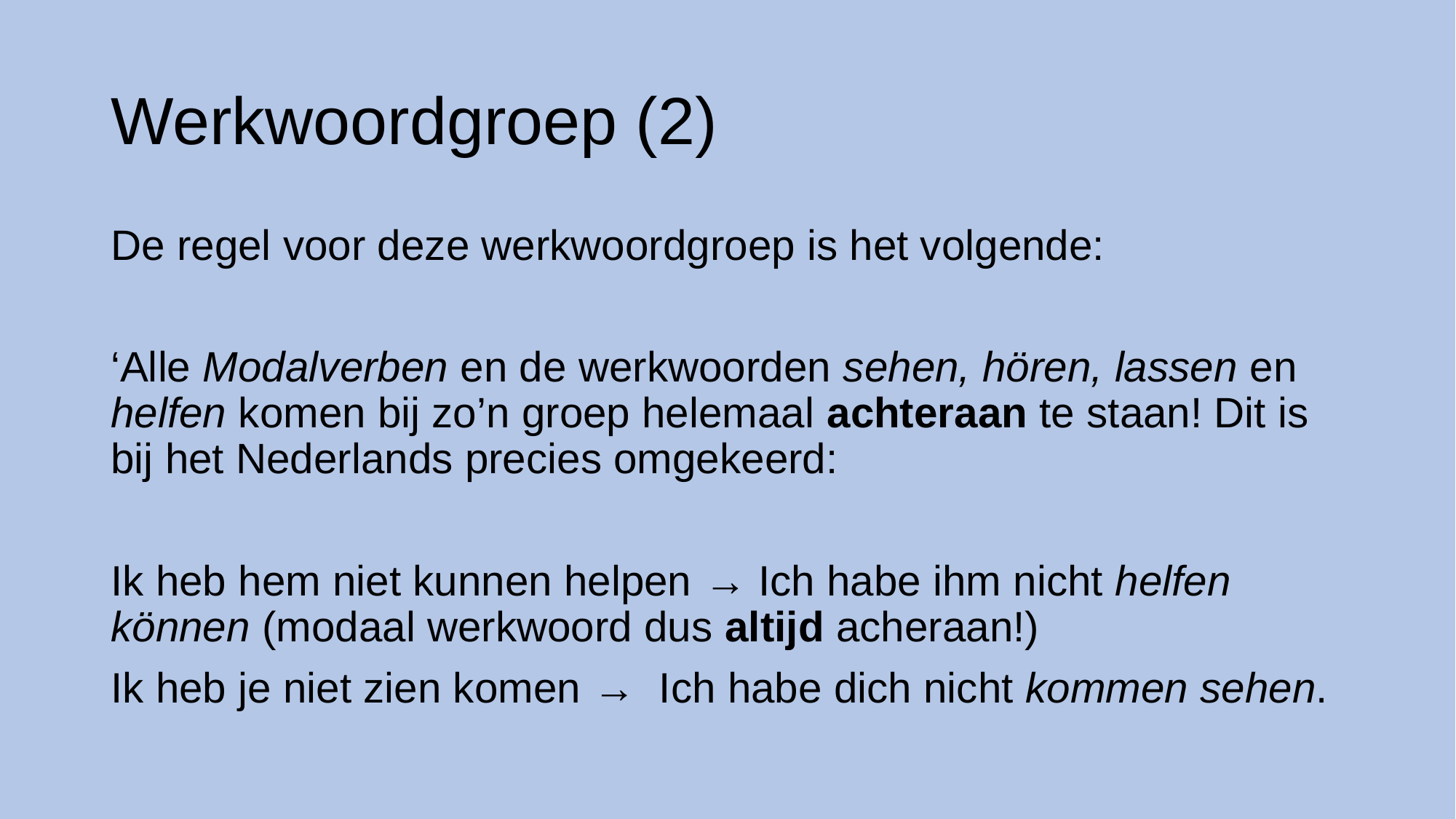

# Werkwoordgroep (2)
De regel voor deze werkwoordgroep is het volgende:

‘Alle Modalverben en de werkwoorden sehen, hören, lassen en helfen komen bij zo’n groep helemaal achteraan te staan! Dit is bij het Nederlands precies omgekeerd:

Ik heb hem niet kunnen helpen → Ich habe ihm nicht helfen können (modaal werkwoord dus altijd acheraan!)
Ik heb je niet zien komen →  Ich habe dich nicht kommen sehen.